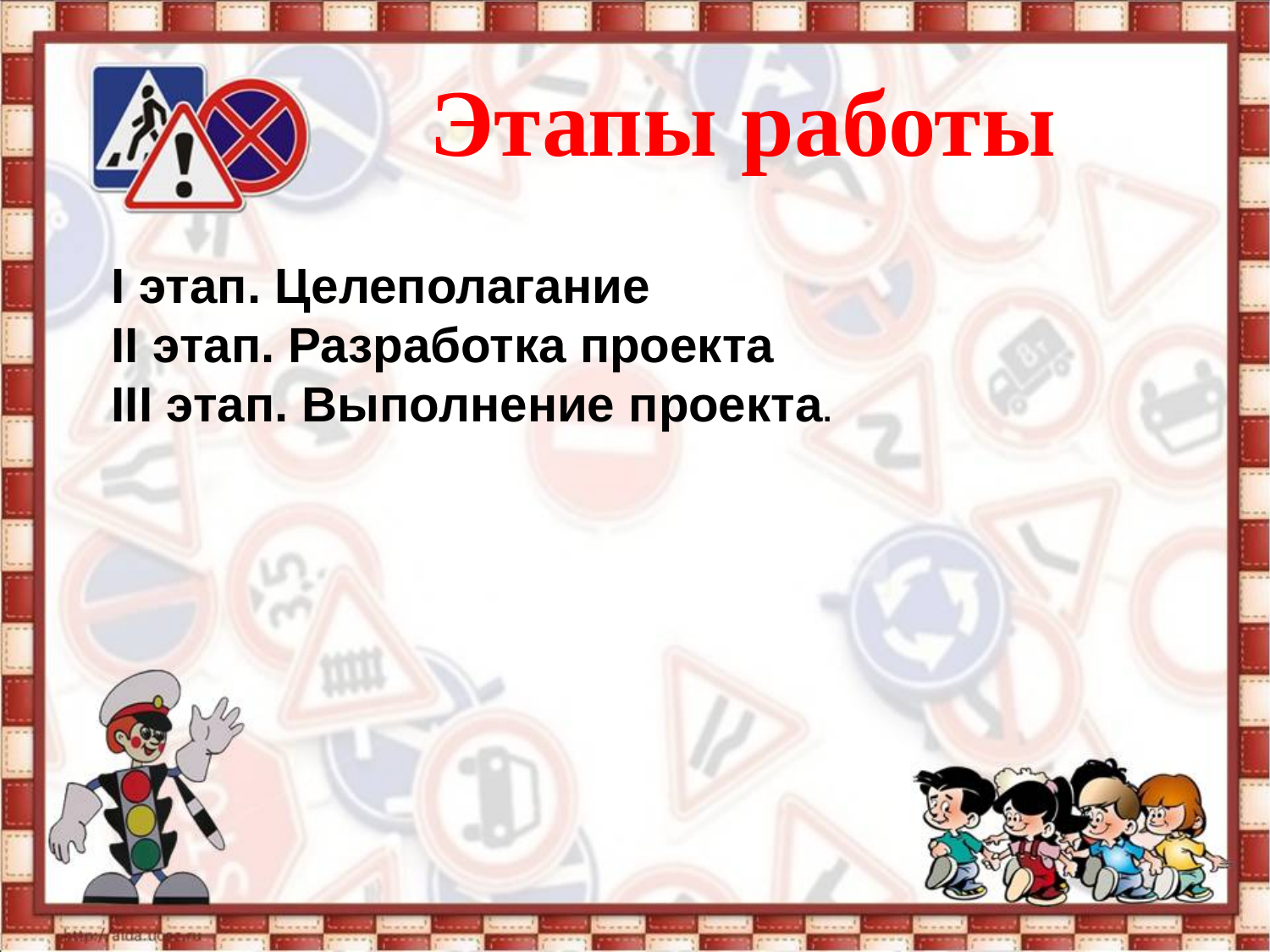

# Этапы работы
I этап. Целеполагание
II этап. Разработка проекта
III этап. Выполнение проекта.